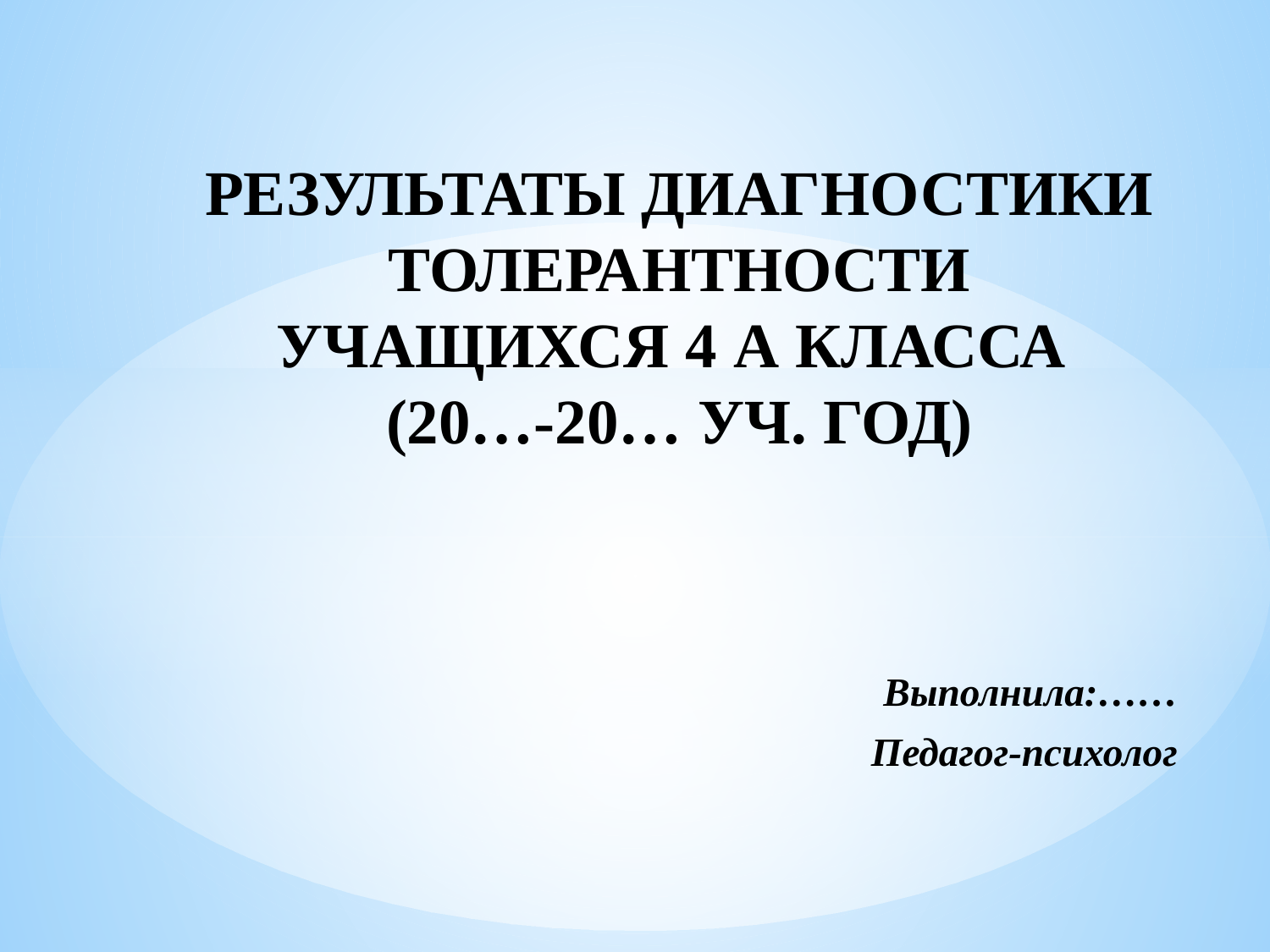

# РЕЗУЛЬТАТЫ ДИАГНОСТИКИ ТОЛЕРАНТНОСТИ УЧАЩИХСЯ 4 А КЛАССА (20…-20… УЧ. ГОД)

Выполнила:……
Педагог-психолог